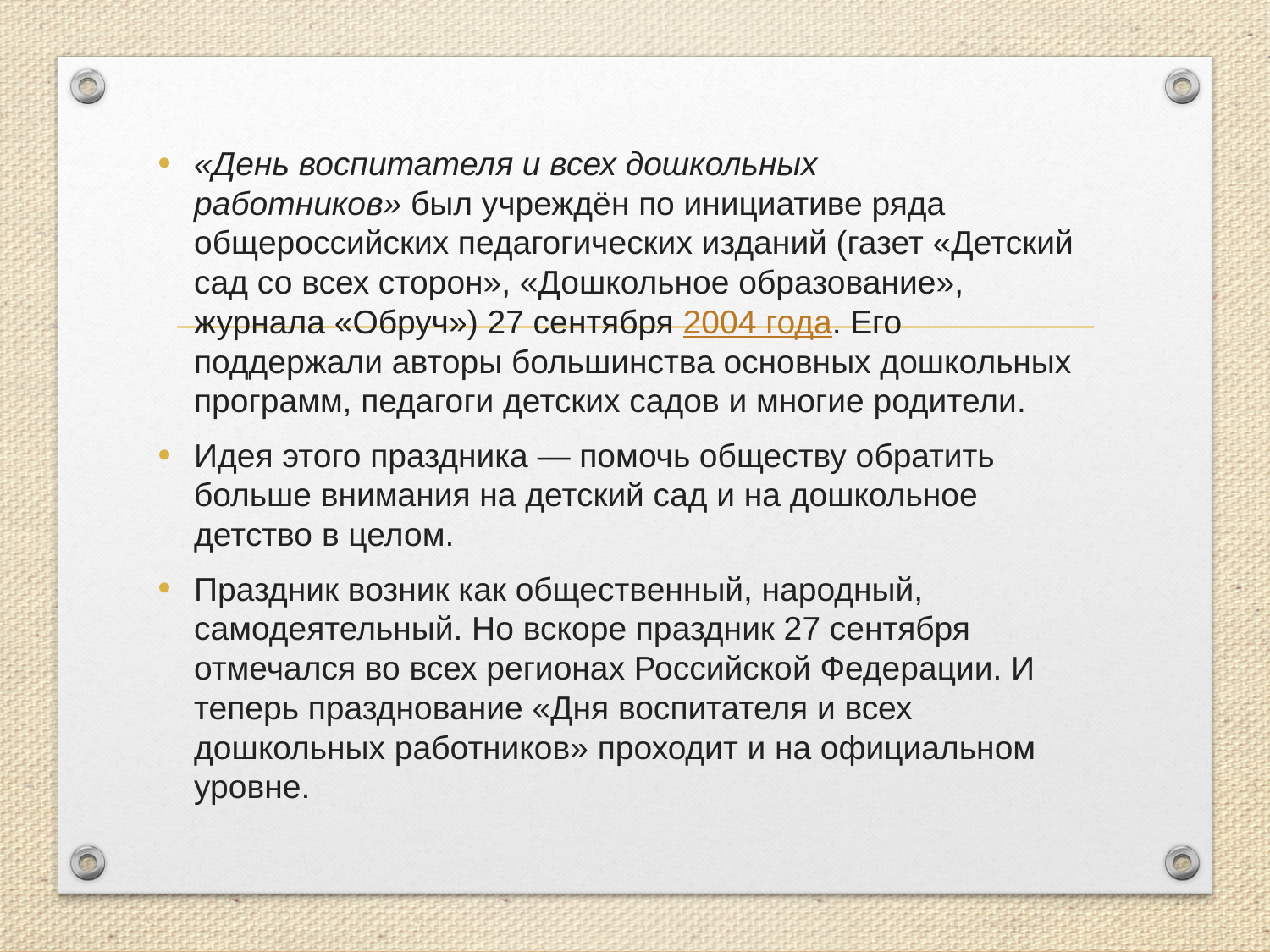

«День воспитателя и всех дошкольных работников» был учреждён по инициативе ряда общероссийских педагогических изданий (газет «Детский сад со всех сторон», «Дошкольное образование», журнала «Обруч») 27 сентября 2004 года. Его поддержали авторы большинства основных дошкольных программ, педагоги детских садов и многие родители.
Идея этого праздника — помочь обществу обратить больше внимания на детский сад и на дошкольное детство в целом.
Праздник возник как общественный, народный, самодеятельный. Но вскоре праздник 27 сентября отмечался во всех регионах Российской Федерации. И теперь празднование «Дня воспитателя и всех дошкольных работников» проходит и на официальном уровне.